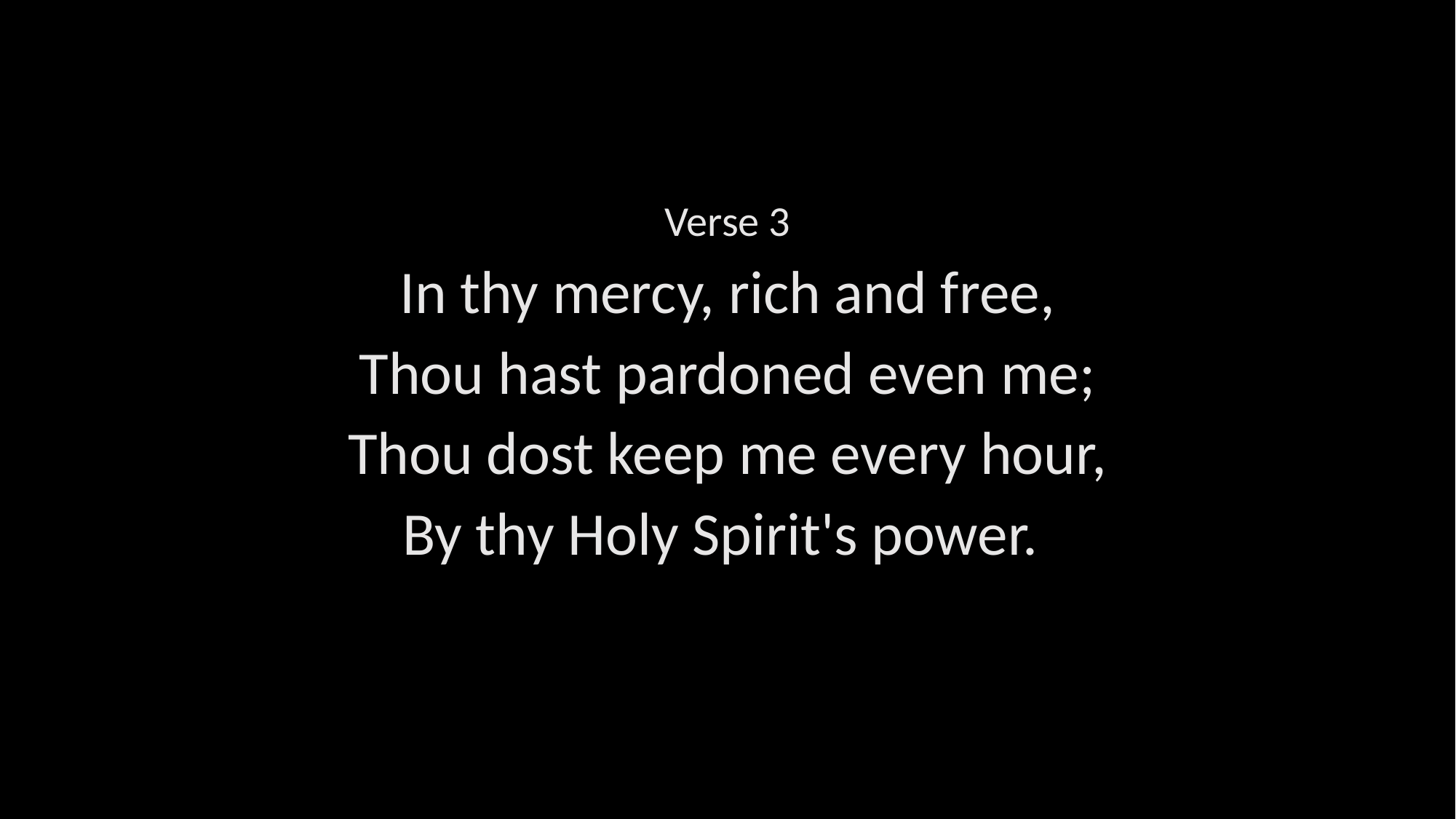

Verse 3
In thy mercy, rich and free,
Thou hast pardoned even me;
Thou dost keep me every hour,
By thy Holy Spirit's power.